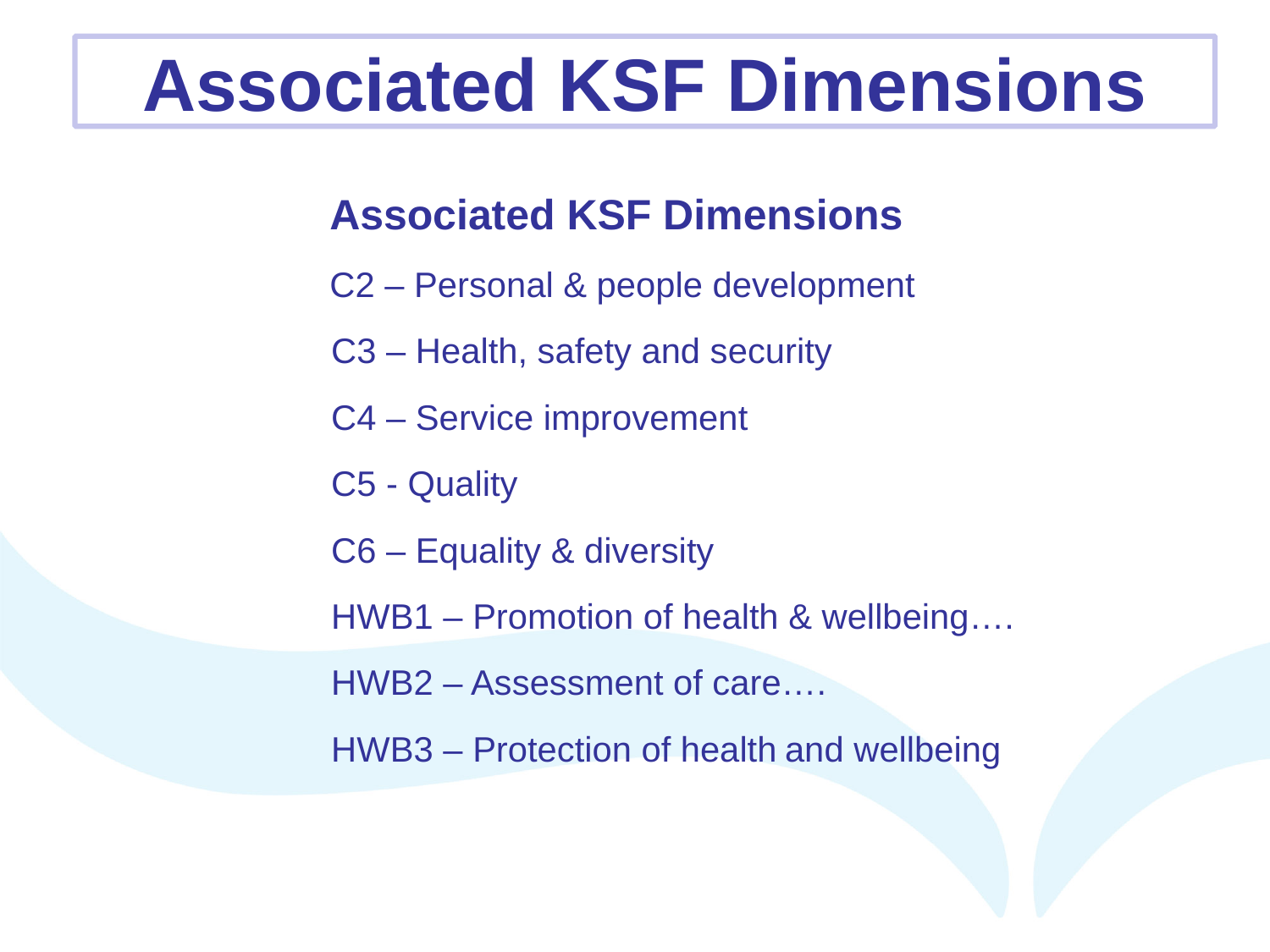

Associated KSF Dimensions
		      Associated KSF Dimensions
		      C2 – Personal & people development
		     C3 – Health, safety and security
		     C4 – Service improvement
		     C5 - Quality
		     C6 – Equality & diversity
  		     HWB1 – Promotion of health & wellbeing….
		     HWB2 – Assessment of care….
		     HWB3 – Protection of health and wellbeing